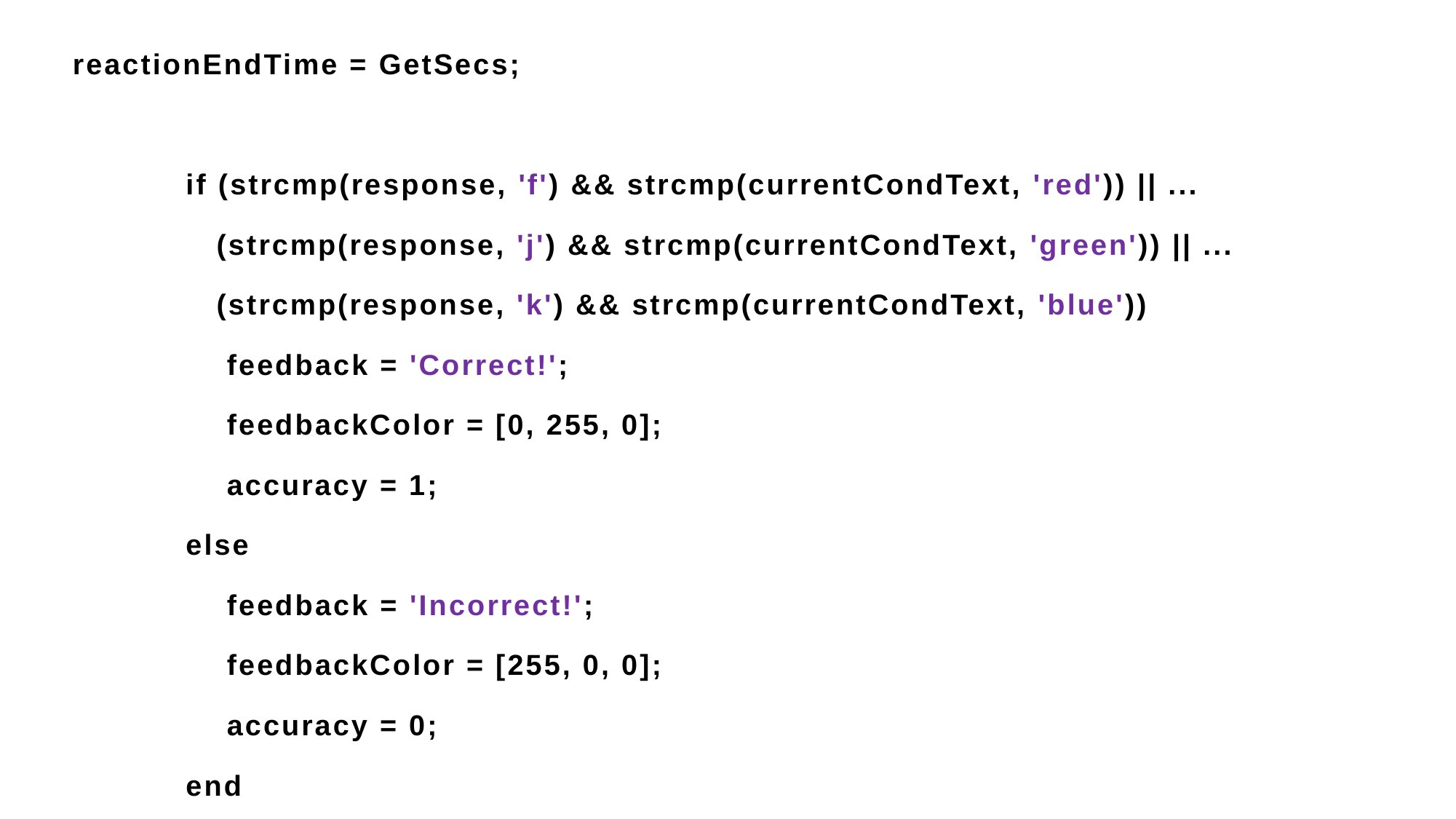

reactionEndTime = GetSecs;

            if (strcmp(response, 'f') && strcmp(currentCondText, 'red')) || ...
               (strcmp(response, 'j') && strcmp(currentCondText, 'green')) || ...
               (strcmp(response, 'k') && strcmp(currentCondText, 'blue'))
                feedback = 'Correct!';
                feedbackColor = [0, 255, 0];
                accuracy = 1;
            else
                feedback = 'Incorrect!';
                feedbackColor = [255, 0, 0];
                accuracy = 0;
            end